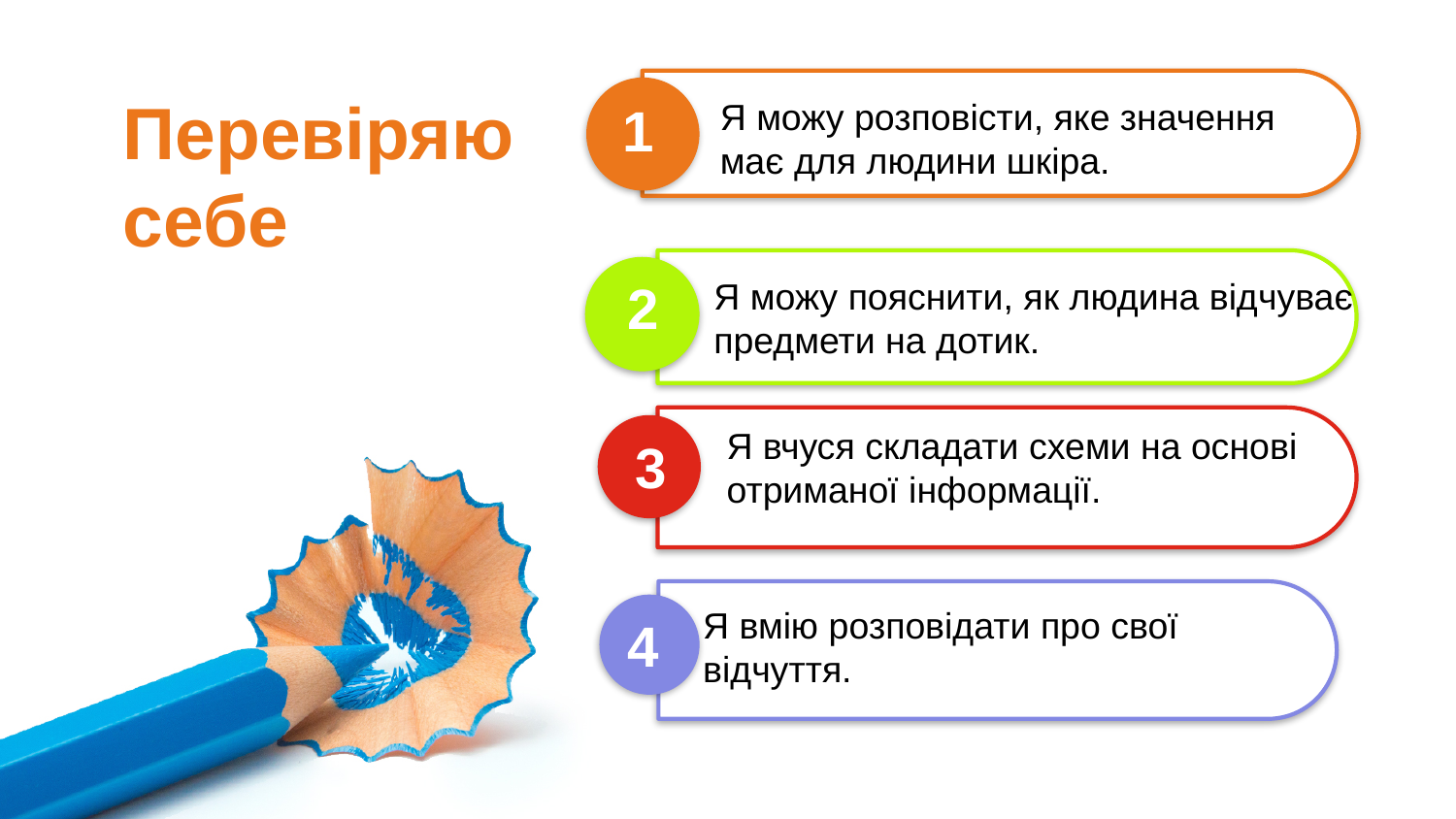

Перевіряю себе

Я можу розповісти, яке значення
має для людини шкіра.
1

2
Я можу пояснити, як людина відчуває предмети на дотик.

Я вчуся складати схеми на основі отриманої інформації.
3

Я вмію розповідати про свої
відчуття.

4